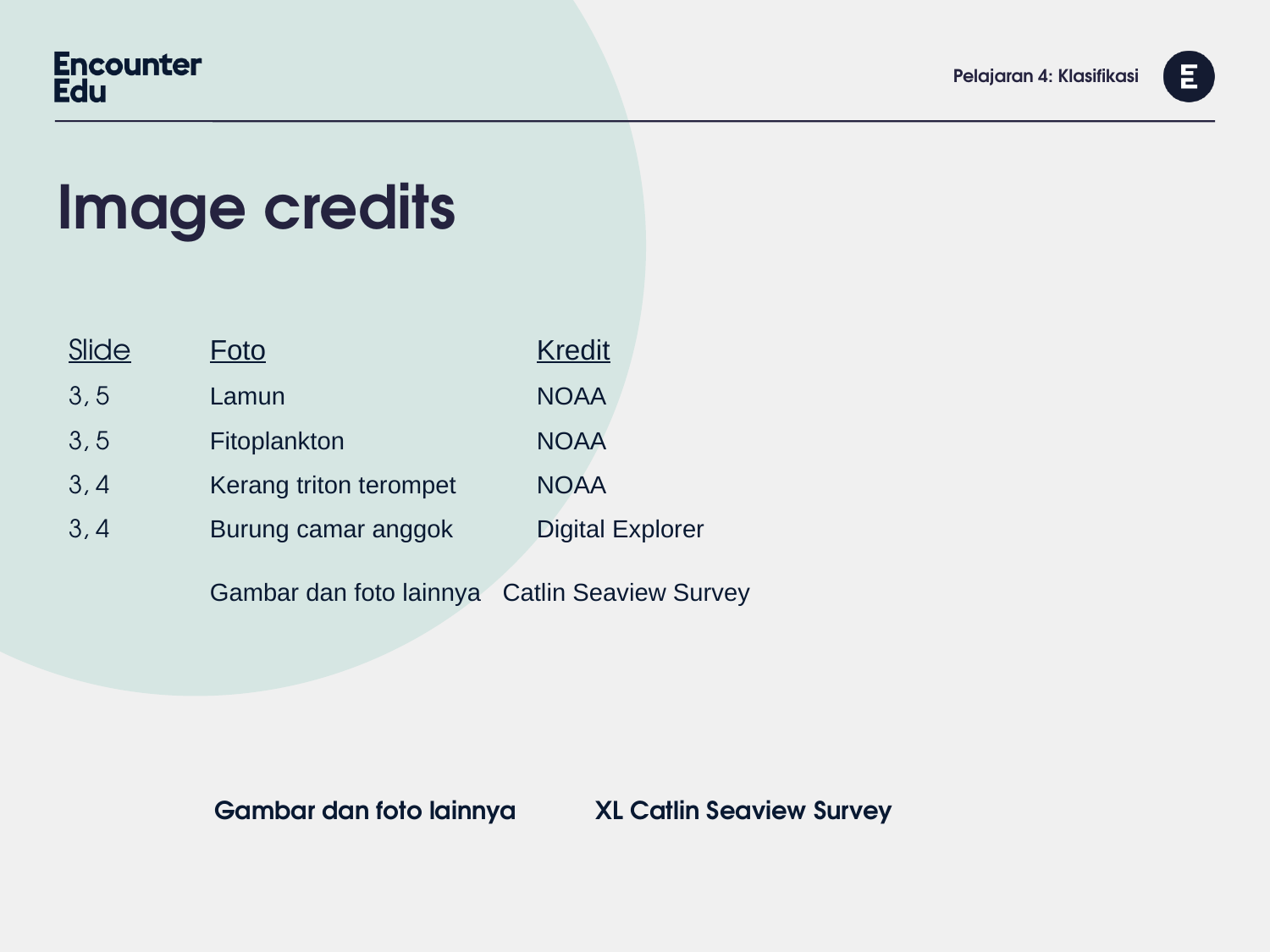

# Pelajaran 4: Klasifikasi
Slide
3, 5
3, 5
3, 4
3, 4
Foto
Lamun
Fitoplankton
Kerang triton terompet
Burung camar anggok
Kredit
NOAA
NOAA
NOAA
Digital Explorer

Gambar dan foto lainnya   Catlin Seaview Survey
Gambar dan foto lainnya 	XL Catlin Seaview Survey